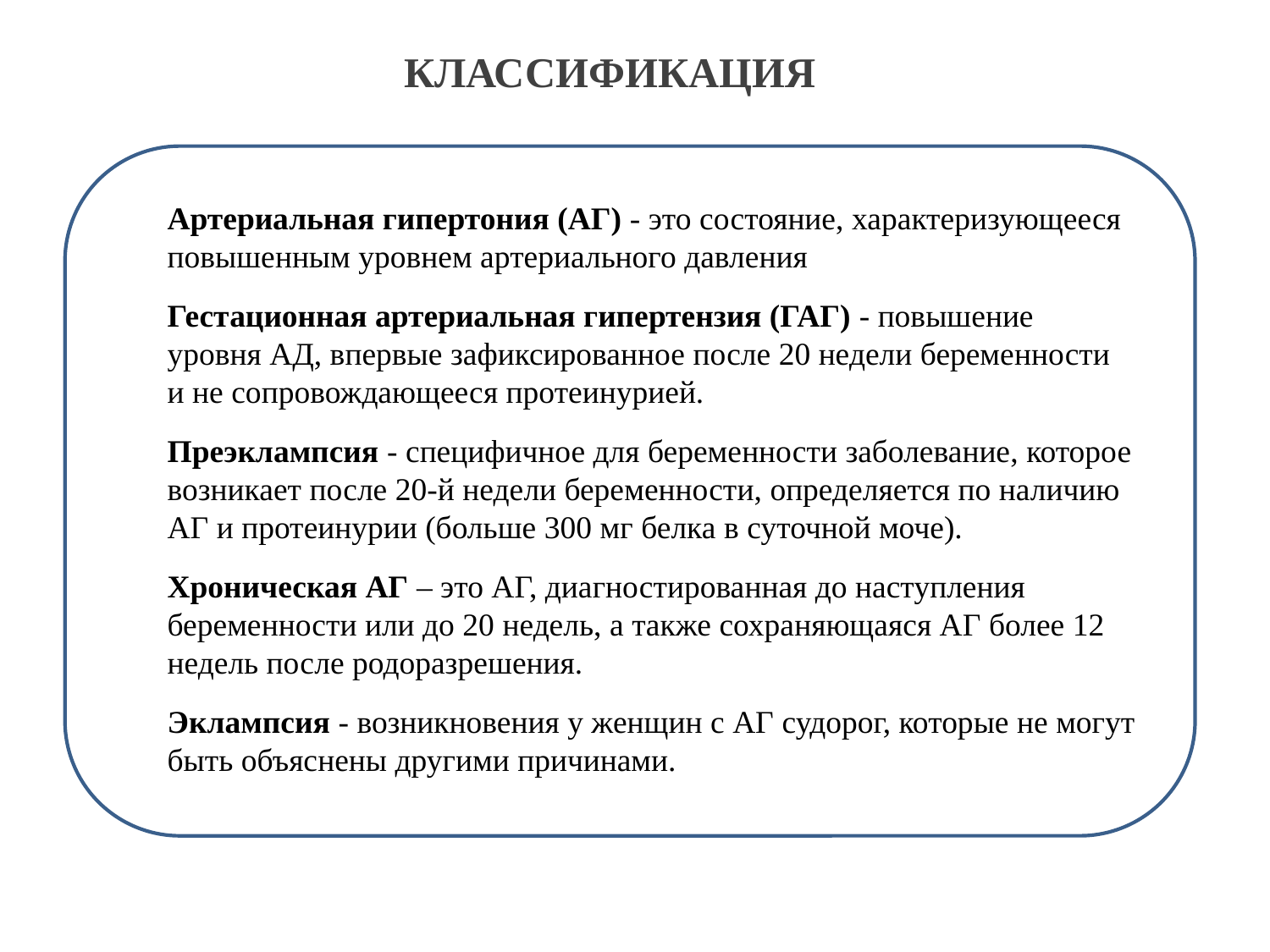

# КЛАССИФИКАЦИЯ

Артериальная гипертония (АГ) - это состояние, характеризующееся повышенным уровнем артериального давления
Гестационная артериальная гипертензия (ГАГ) - повышение уровня АД, впервые зафиксированное после 20 недели беременности и не сопровождающееся протеинурией.
Преэклампсия - специфичное для беременности заболевание, которое возникает после 20-й недели беременности, определяется по наличию АГ и протеинурии (больше 300 мг белка в суточной моче).
Хроническая АГ – это АГ, диагностированная до наступления беременности или до 20 недель, а также сохраняющаяся АГ более 12 недель после родоразрешения.
Эклампсия - возникновения у женщин с АГ судорог, которые не могут быть объяснены другими причинами.